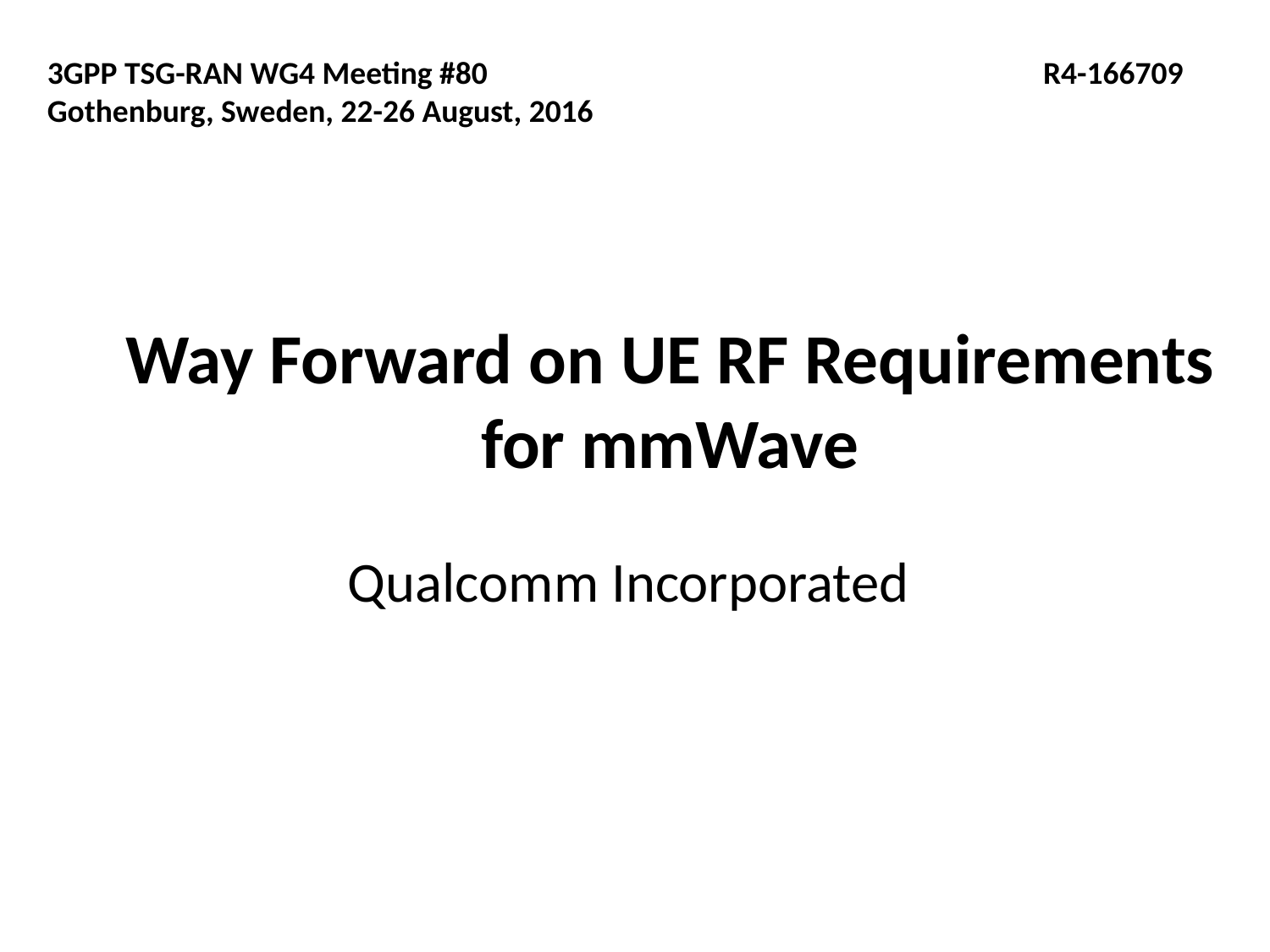

3GPP TSG-RAN WG4 Meeting #80	                                                                    R4-166709
Gothenburg, Sweden, 22-26 August, 2016

# Way Forward on UE RF Requirements for mmWave
Qualcomm Incorporated